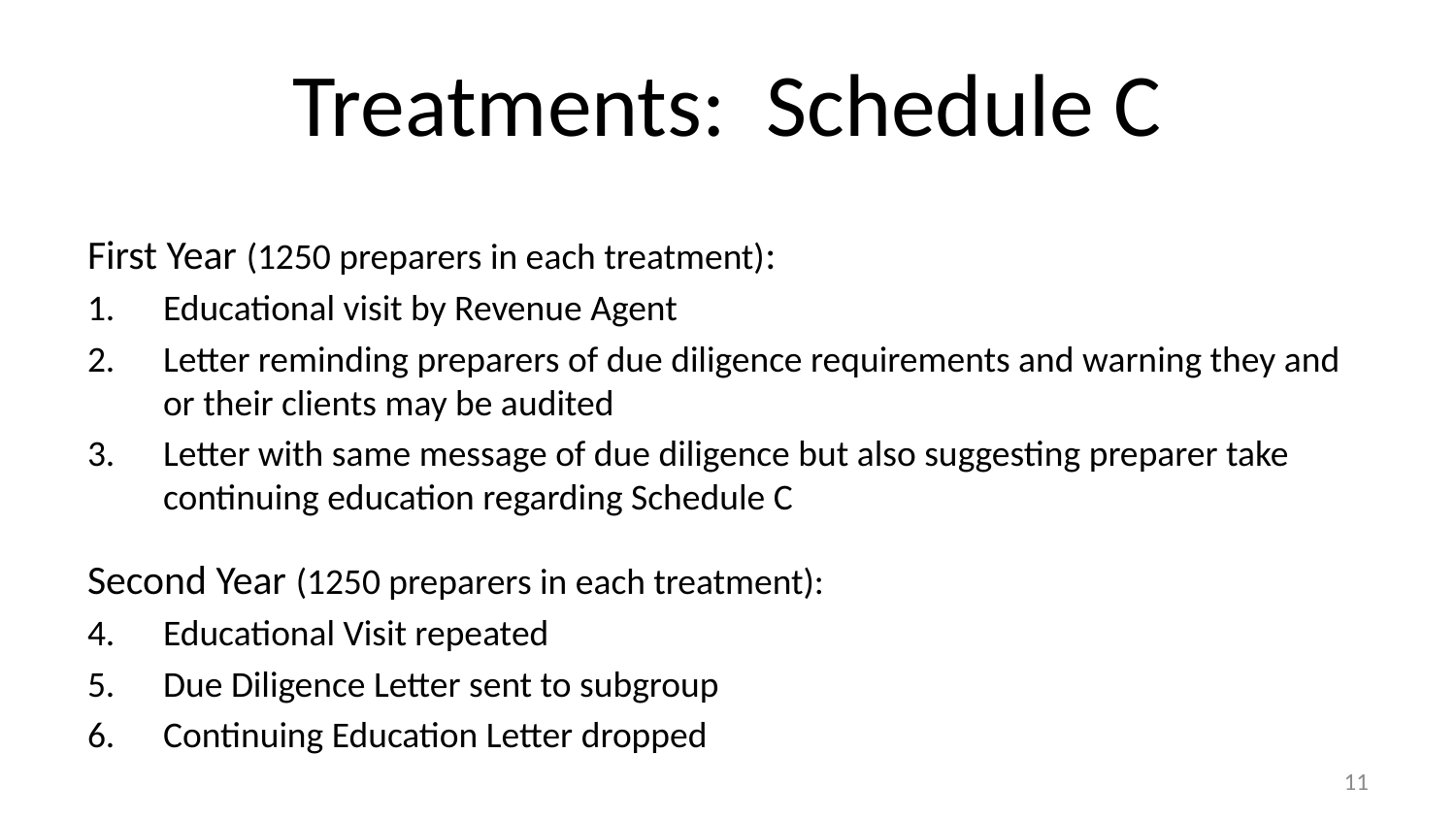

# Treatments:  Schedule C
First Year (1250 preparers in each treatment):
Educational visit by Revenue Agent
Letter reminding preparers of due diligence requirements and warning they and or their clients may be audited
Letter with same message of due diligence but also suggesting preparer take continuing education regarding Schedule C

Second Year (1250 preparers in each treatment):
Educational Visit repeated
Due Diligence Letter sent to subgroup
Continuing Education Letter dropped

11